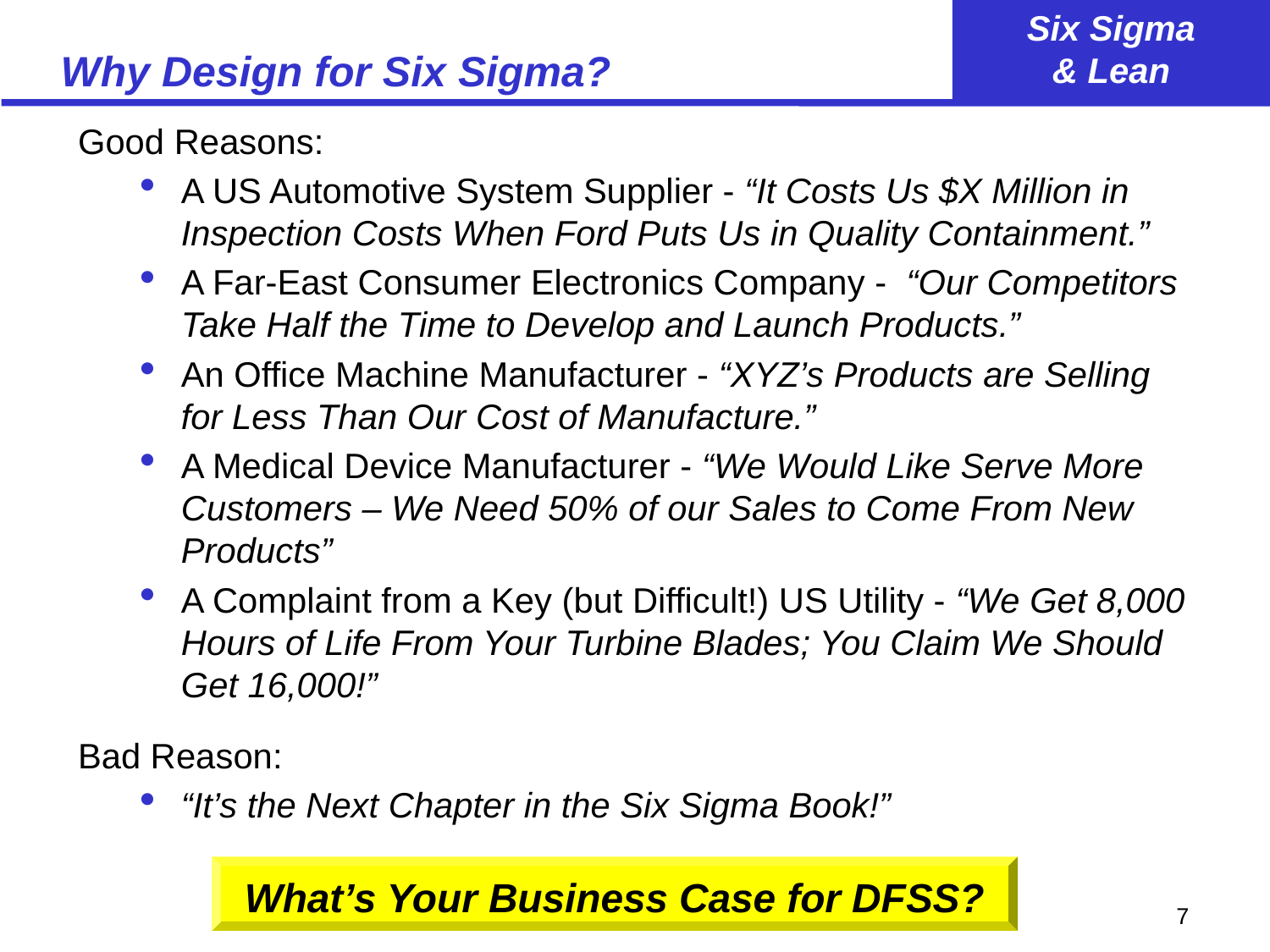

# Why Design for Six Sigma?
Good Reasons:
A US Automotive System Supplier - “It Costs Us $X Million in Inspection Costs When Ford Puts Us in Quality Containment.”
A Far-East Consumer Electronics Company -  “Our Competitors Take Half the Time to Develop and Launch Products.”
An Office Machine Manufacturer - “XYZ’s Products are Selling for Less Than Our Cost of Manufacture.”
A Medical Device Manufacturer - “We Would Like Serve More Customers – We Need 50% of our Sales to Come From New Products”
A Complaint from a Key (but Difficult!) US Utility - “We Get 8,000 Hours of Life From Your Turbine Blades; You Claim We Should Get 16,000!”

Bad Reason:
“It’s the Next Chapter in the Six Sigma Book!”

What’s Your Business Case for DFSS?